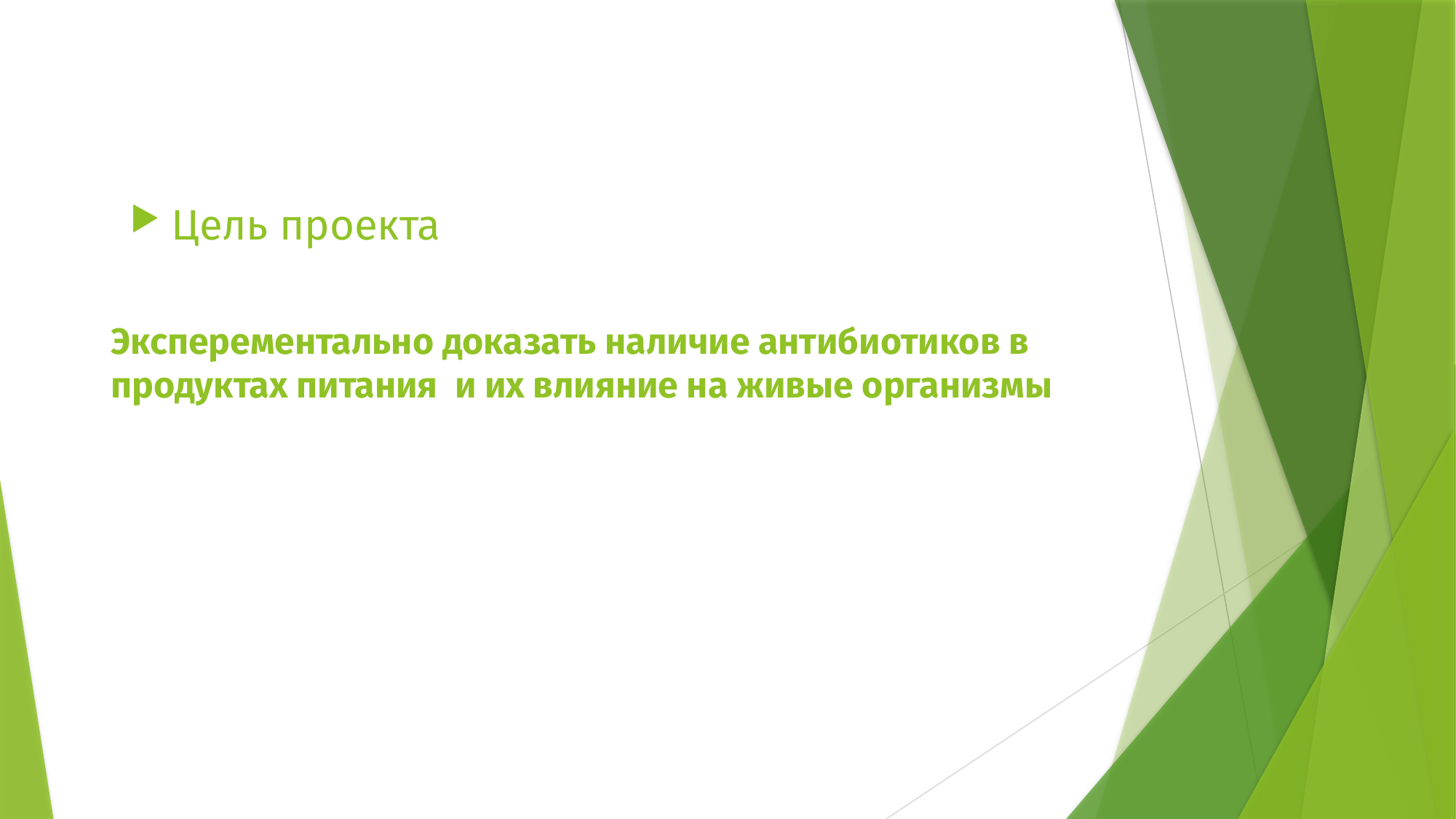

Цель проекта
# Эксперементально доказать наличие антибиотиков в продуктах питания  и их влияние на живые организмы